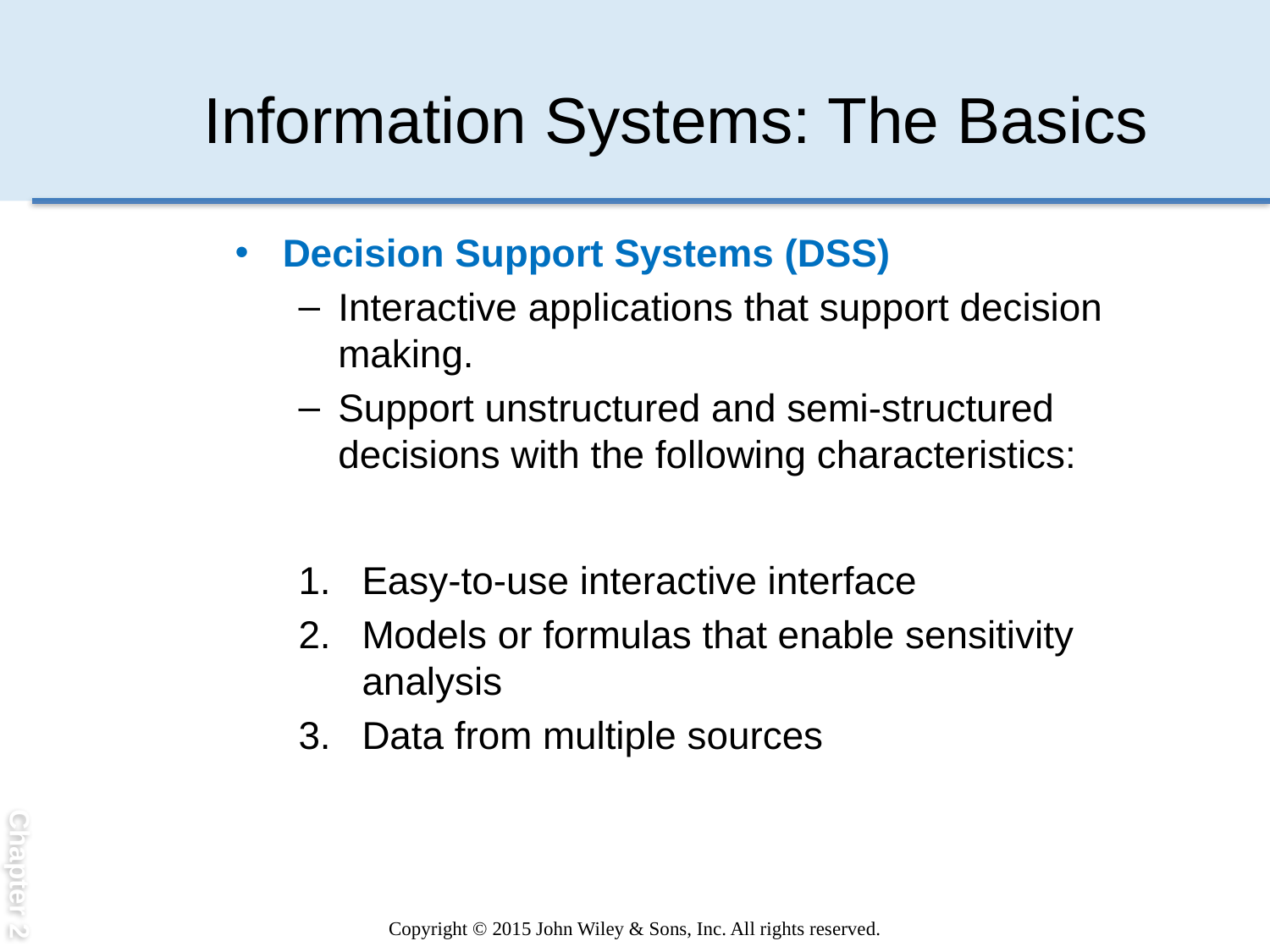

Chapter 2
# Information Systems: The Basics
Decision Support Systems (DSS)
Interactive applications that support decision making.
Support unstructured and semi-structured decisions with the following characteristics:

Easy-to-use interactive interface
Models or formulas that enable sensitivity analysis
Data from multiple sources